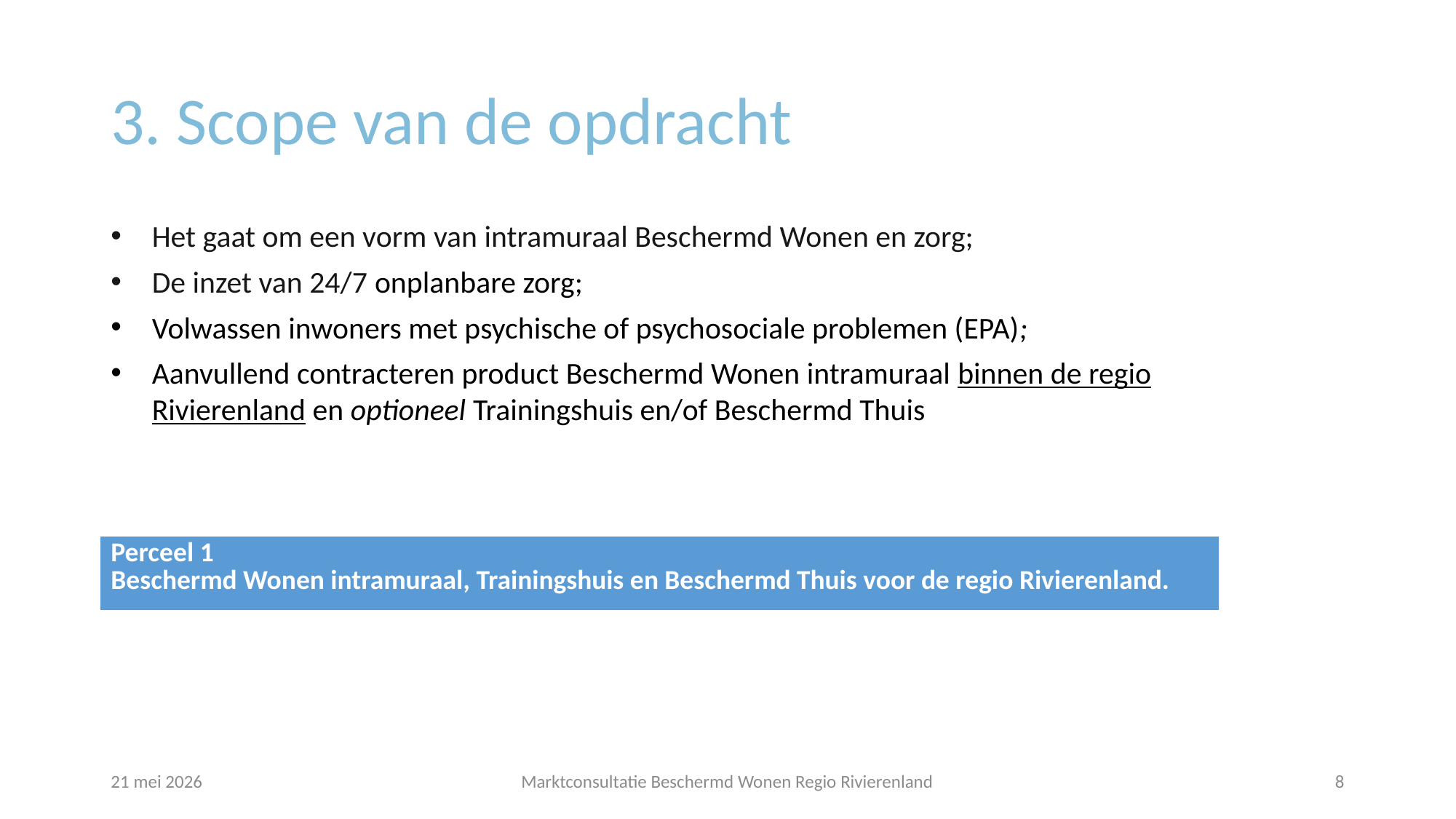

# 3. Scope van de opdracht

Het gaat om een vorm van intramuraal Beschermd Wonen en zorg;
De inzet van 24/7 onplanbare zorg;
Volwassen inwoners met psychische of psychosociale problemen (EPA);
Aanvullend contracteren product Beschermd Wonen intramuraal binnen de regio Rivierenland en optioneel Trainingshuis en/of Beschermd Thuis

| Perceel 1 Beschermd Wonen intramuraal, Trainingshuis en Beschermd Thuis voor de regio Rivierenland. |
| --- |
21 mei 2026
Marktconsultatie Beschermd Wonen Regio Rivierenland
8